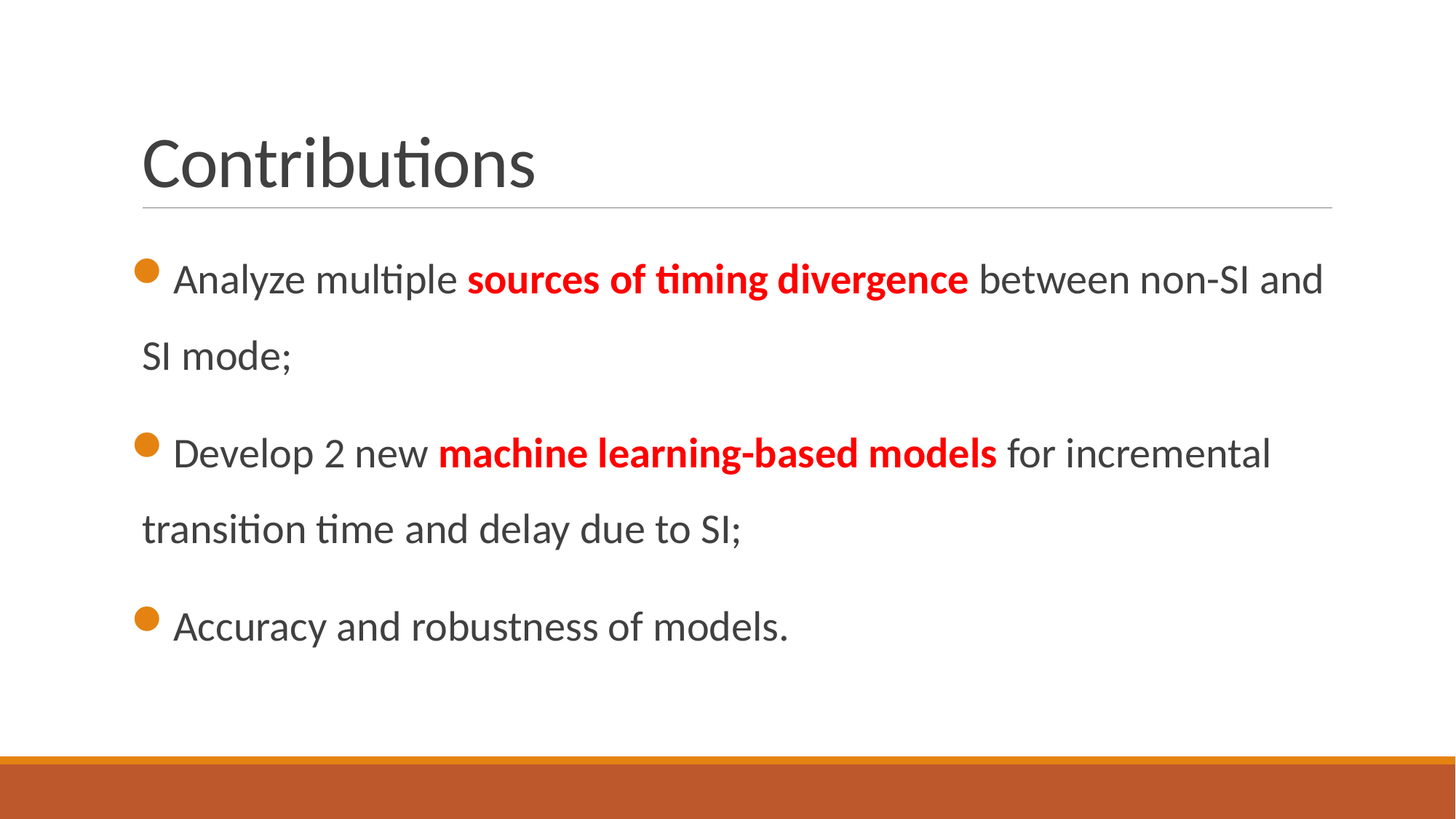

# Contributions
Analyze multiple sources of timing divergence between non-SI and SI mode;
Develop 2 new machine learning-based models for incremental transition time and delay due to SI;
Accuracy and robustness of models.